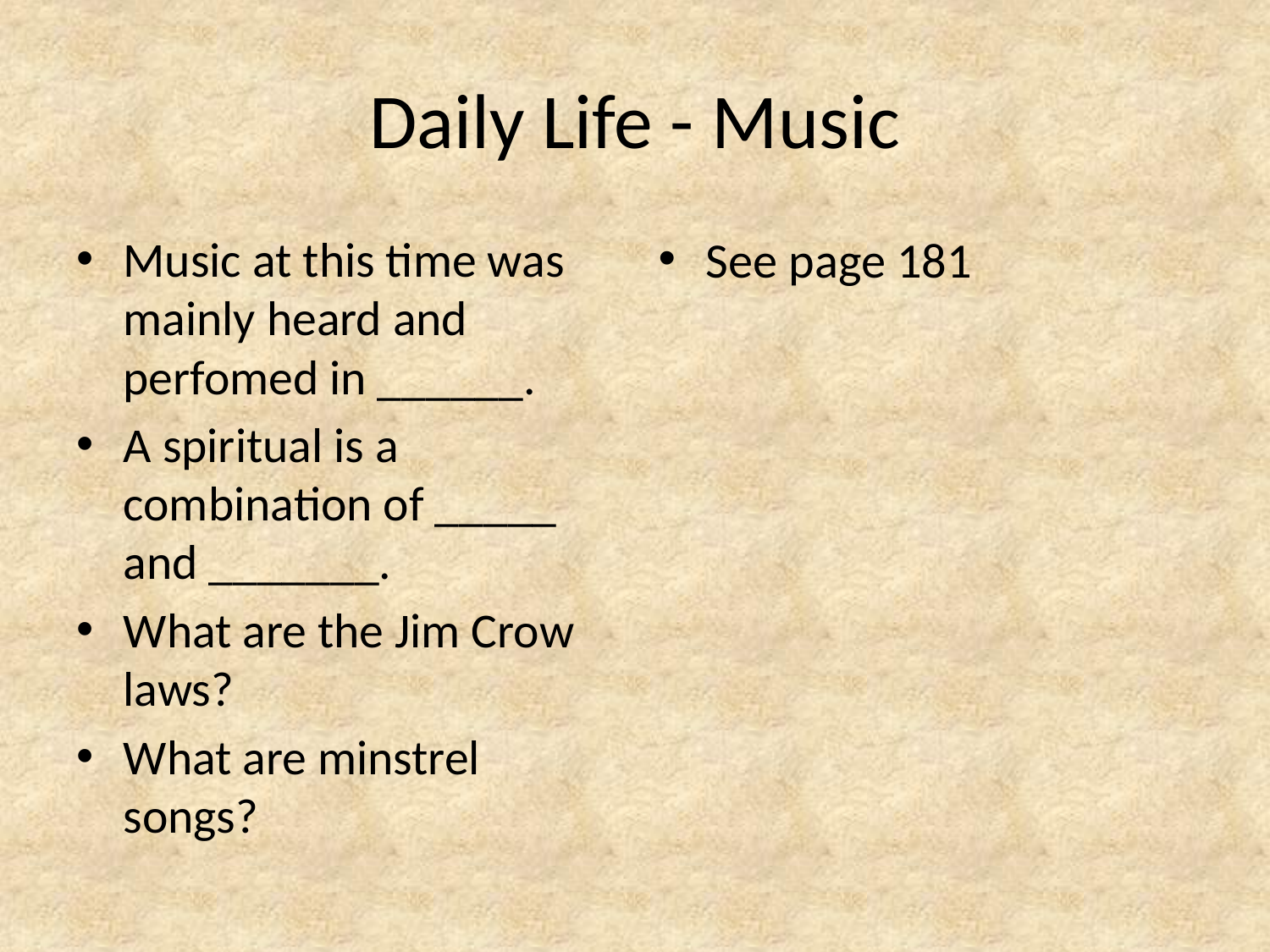

# Daily Life - Music
Music at this time was mainly heard and perfomed in ______.
A spiritual is a combination of _____ and _______.
What are the Jim Crow laws?
What are minstrel songs?
See page 181